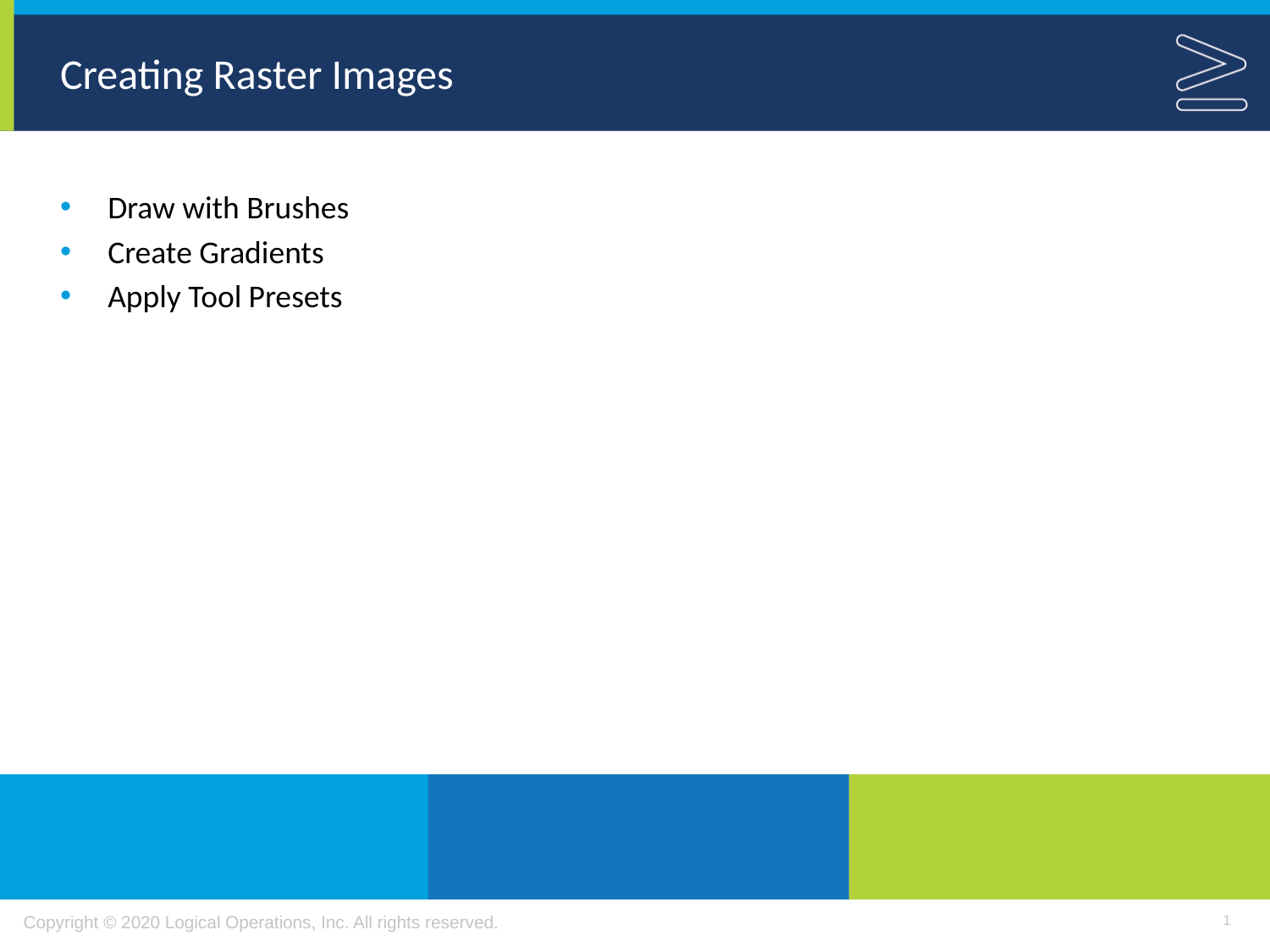

# Creating Raster Images
Draw with Brushes
Create Gradients
Apply Tool Presets
1